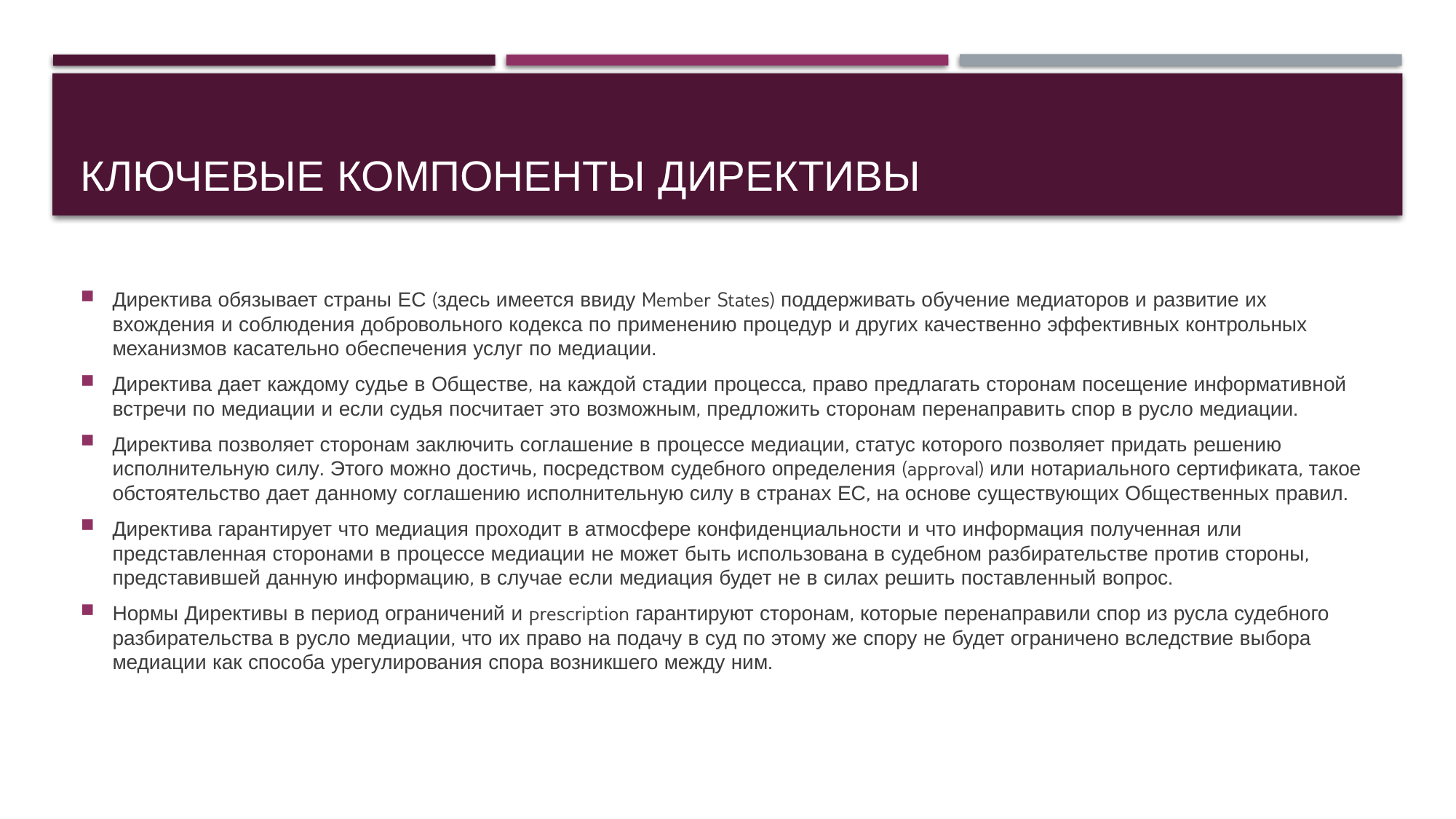

# Ключевые компоненты Директивы
Директива обязывает страны ЕС (здесь имеется ввиду Member States) поддерживать обучение медиаторов и развитие их вхождения и соблюдения добровольного кодекса по применению процедур и других качественно эффективных контрольных механизмов касательно обеспечения услуг по медиации.
Директива дает каждому судье в Обществе, на каждой стадии процесса, право предлагать сторонам посещение информативной встречи по медиации и если судья посчитает это возможным, предложить сторонам перенаправить спор в русло медиации.
Директива позволяет сторонам заключить соглашение в процессе медиации, статус которого позволяет придать решению исполнительную силу. Этого можно достичь, посредством судебного определения (approval) или нотариального сертификата, такое обстоятельство дает данному соглашению исполнительную силу в странах ЕС, на основе существующих Общественных правил.
Директива гарантирует что медиация проходит в атмосфере конфиденциальности и что информация полученная или представленная сторонами в процессе медиации не может быть использована в судебном разбирательстве против стороны, представившей данную информацию, в случае если медиация будет не в силах решить поставленный вопрос.
Нормы Директивы в период ограничений и prescription гарантируют сторонам, которые перенаправили спор из русла судебного разбирательства в русло медиации, что их право на подачу в суд по этому же спору не будет ограничено вследствие выбора медиации как способа урегулирования спора возникшего между ним.